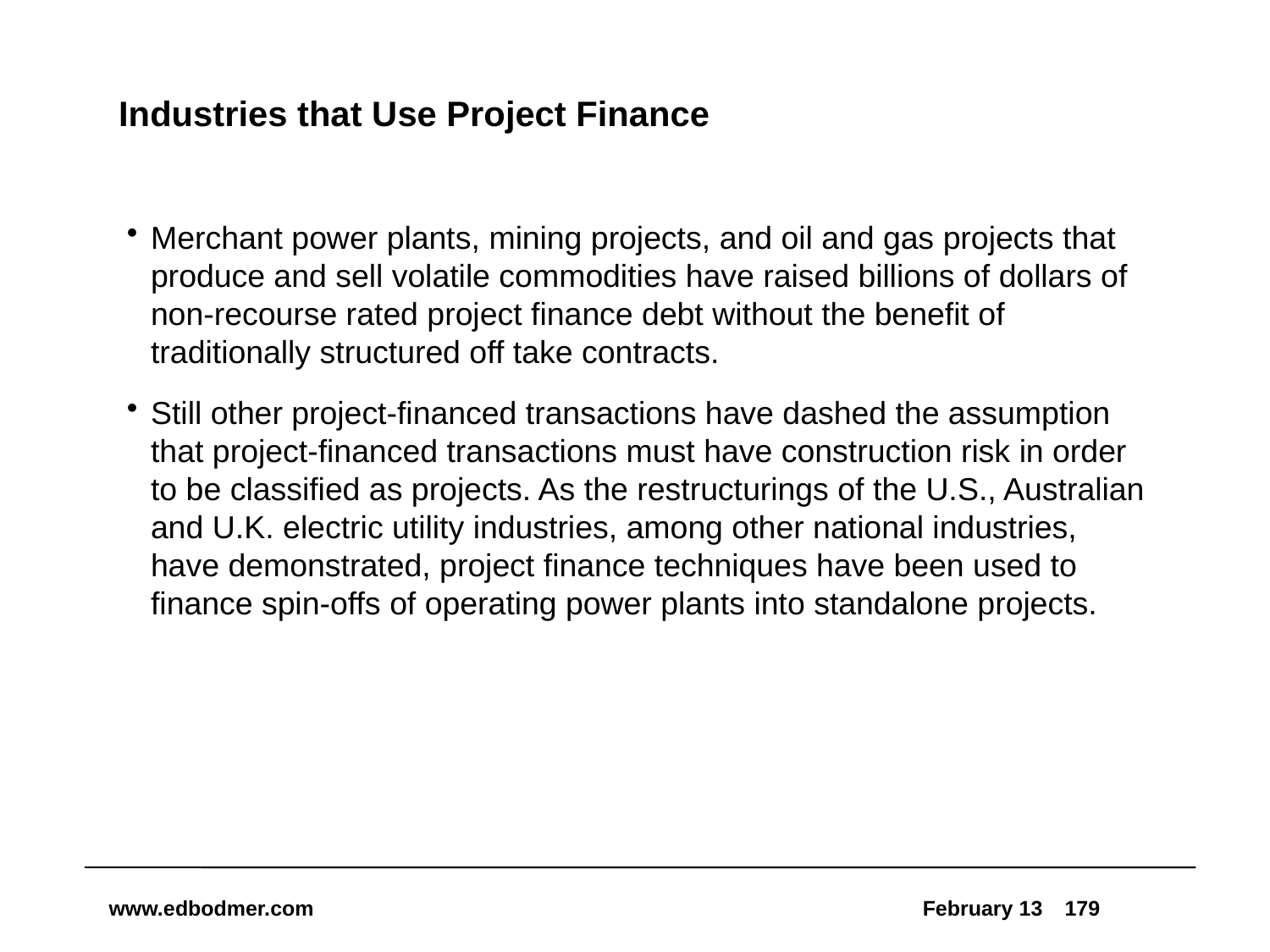

# Industries that Use Project Finance
Merchant power plants, mining projects, and oil and gas projects that produce and sell volatile commodities have raised billions of dollars of non-recourse rated project finance debt without the benefit of traditionally structured off take contracts.
Still other project-financed transactions have dashed the assumption that project-financed transactions must have construction risk in order to be classified as projects. As the restructurings of the U.S., Australian and U.K. electric utility industries, among other national industries, have demonstrated, project finance techniques have been used to finance spin-offs of operating power plants into standalone projects.